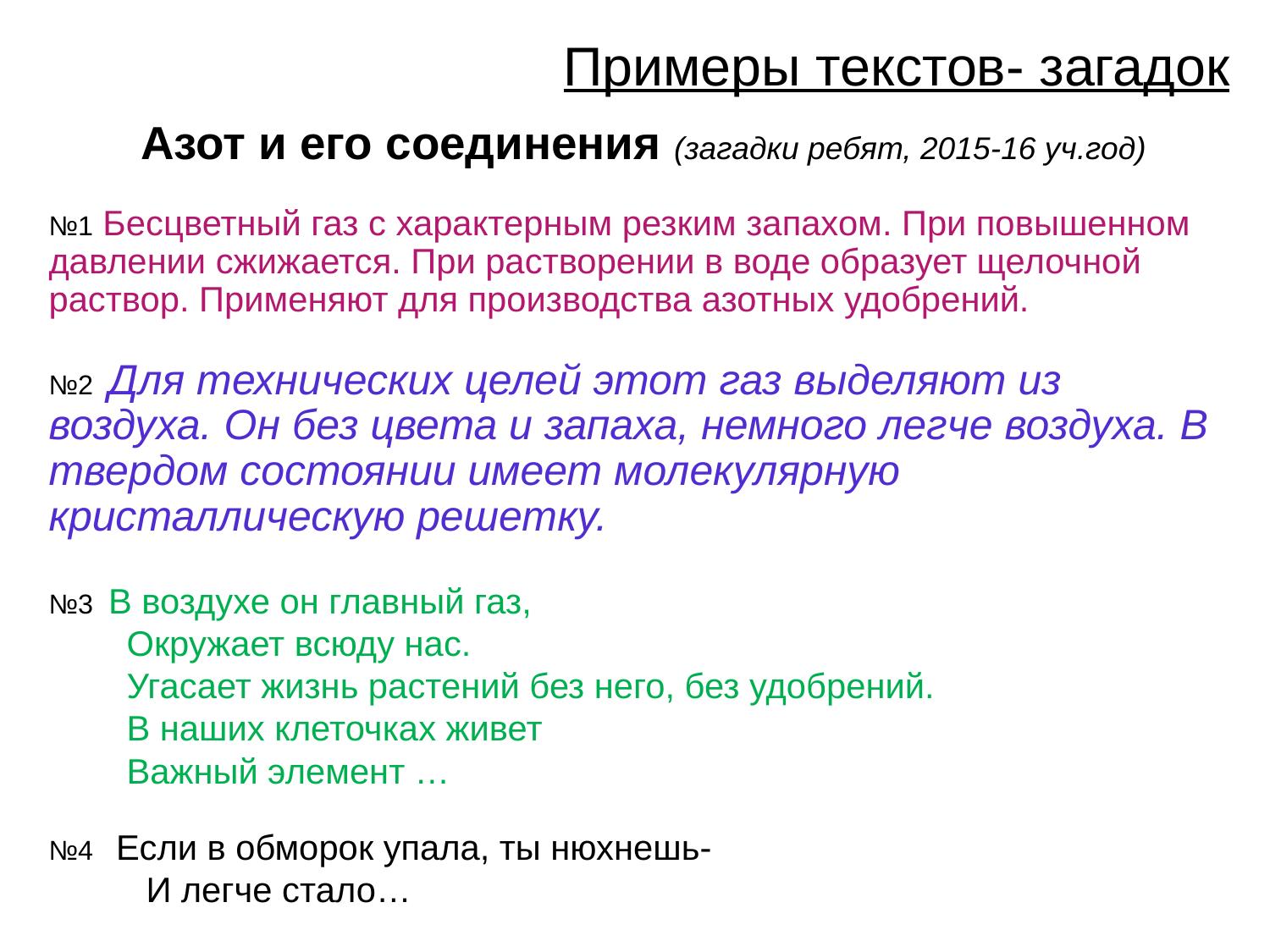

# Примеры текстов- загадок
   Азот и его соединения (загадки ребят, 2015-16 уч.год)
№1 Бесцветный газ с характерным резким запахом. При повышенном давлении сжижается. При растворении в воде образует щелочной раствор. Применяют для производства азотных удобрений.

№2  Для технических целей этот газ выделяют из воздуха. Он без цвета и запаха, немного легче воздуха. В твердом состоянии имеет молекулярную кристаллическую решетку.

№3  В воздухе он главный газ,
        Окружает всюду нас.
        Угасает жизнь растений без него, без удобрений.
        В наших клеточках живет
        Важный элемент …

№4   Если в обморок упала, ты нюхнешь-
          И легче стало…